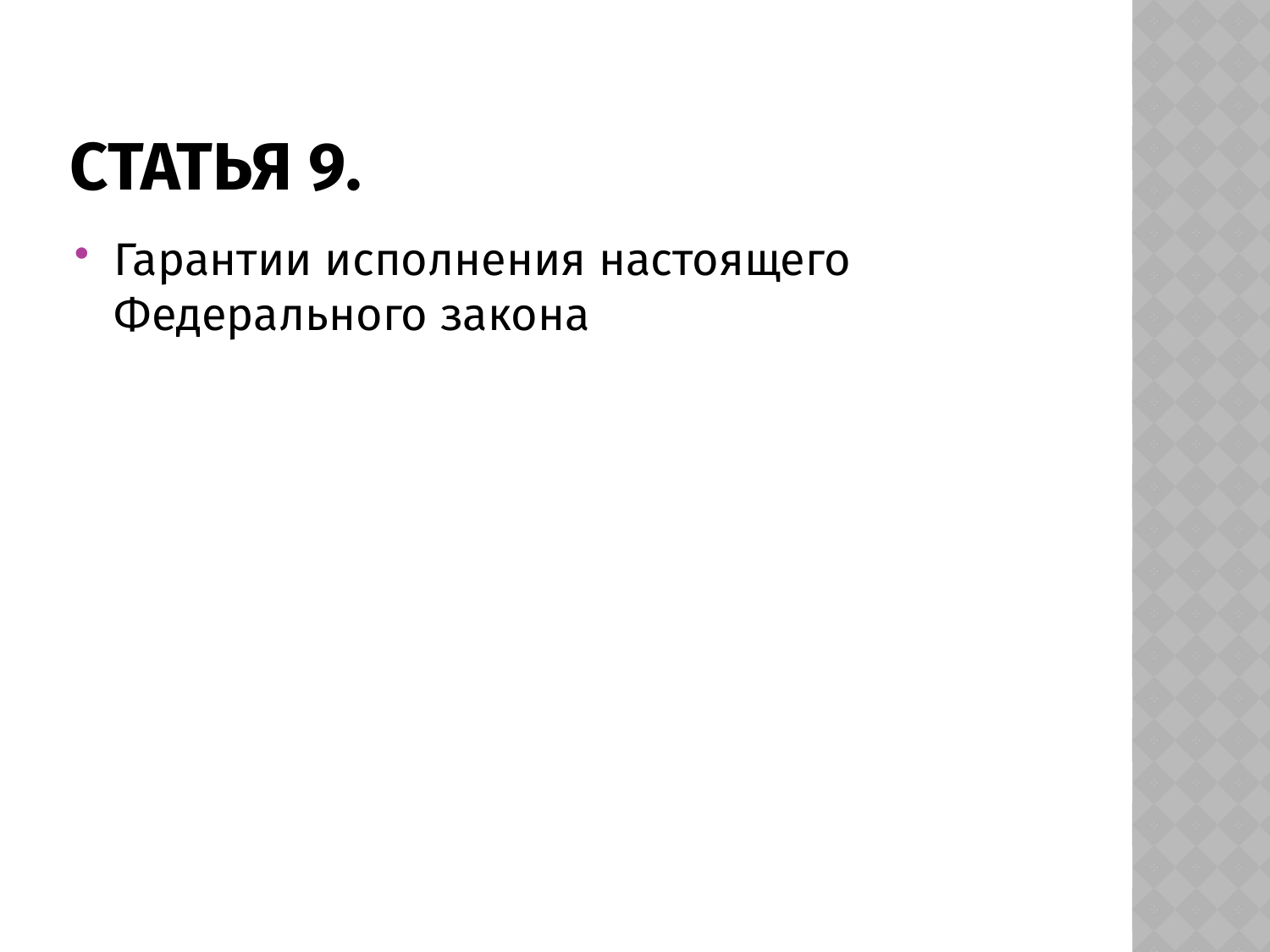

# Статья 9.
Гарантии исполнения настоящего Федерального закона